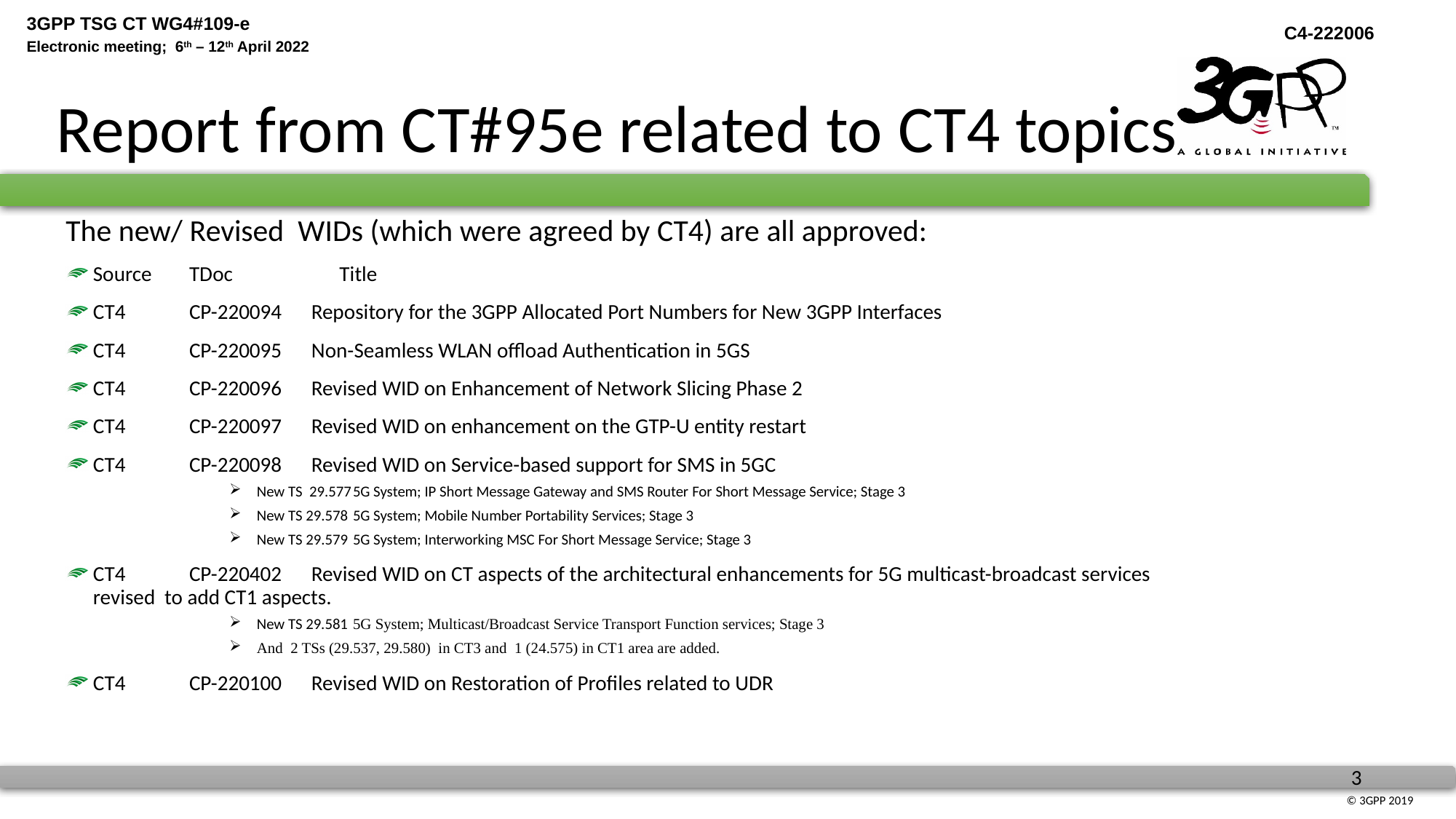

# Report from CT#95e related to CT4 topics
The new/ Revised  WIDs (which were agreed by CT4) are all approved:
Source	TDoc	Title
CT4	CP-220094	Repository for the 3GPP Allocated Port Numbers for New 3GPP Interfaces
CT4	CP-220095	Non-Seamless WLAN offload Authentication in 5GS
CT4	CP-220096	Revised WID on Enhancement of Network Slicing Phase 2
CT4	CP-220097	Revised WID on enhancement on the GTP-U entity restart
CT4	CP-220098	Revised WID on Service-based support for SMS in 5GC
New TS  29.577	5G System; IP Short Message Gateway and SMS Router For Short Message Service; Stage 3
New TS 29.578	5G System; Mobile Number Portability Services; Stage 3
New TS 29.579	5G System; Interworking MSC For Short Message Service; Stage 3
CT4	CP-220402	Revised WID on CT aspects of the architectural enhancements for 5G multicast-broadcast services
revised  to add CT1 aspects.
New TS 29.581	5G System; Multicast/Broadcast Service Transport Function services; Stage 3
And  2 TSs (29.537, 29.580)  in CT3 and  1 (24.575) in CT1 area are added.
CT4	CP-220100	Revised WID on Restoration of Profiles related to UDR